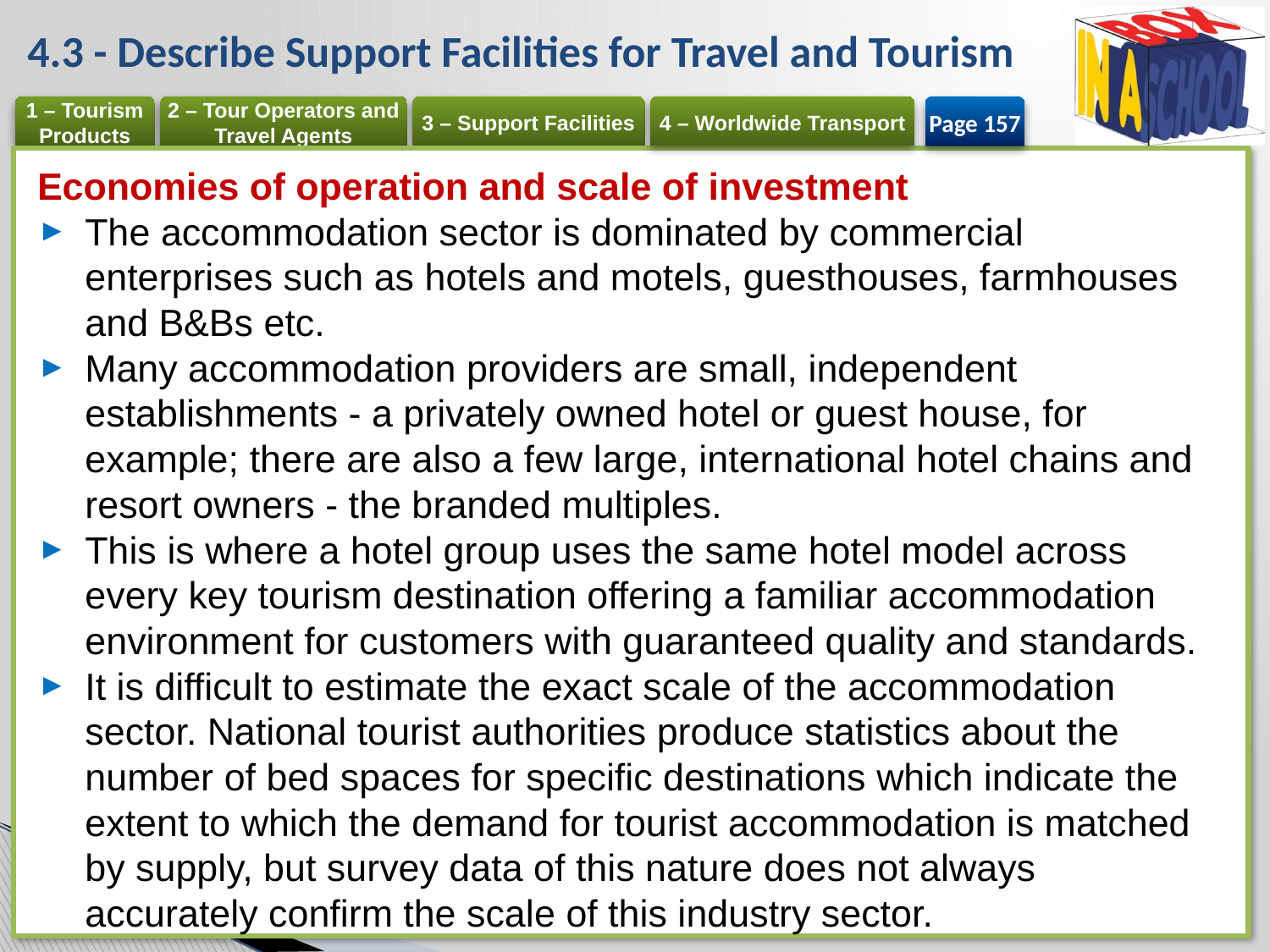

# 4.3 - Describe Support Facilities for Travel and Tourism
Page 157
Economies of operation and scale of investment
The accommodation sector is dominated by commercial enterprises such as hotels and motels, guesthouses, farmhouses and B&Bs etc.
Many accommodation providers are small, independent establishments - a privately owned hotel or guest house, for example; there are also a few large, international hotel chains and resort owners - the branded multiples.
This is where a hotel group uses the same hotel model across every key tourism destination offering a familiar accommodation environment for customers with guaranteed quality and standards.
It is difficult to estimate the exact scale of the accommodation sector. National tourist authorities produce statistics about the number of bed spaces for specific destinations which indicate the extent to which the demand for tourist accommodation is matched by supply, but survey data of this nature does not always accurately confirm the scale of this industry sector.